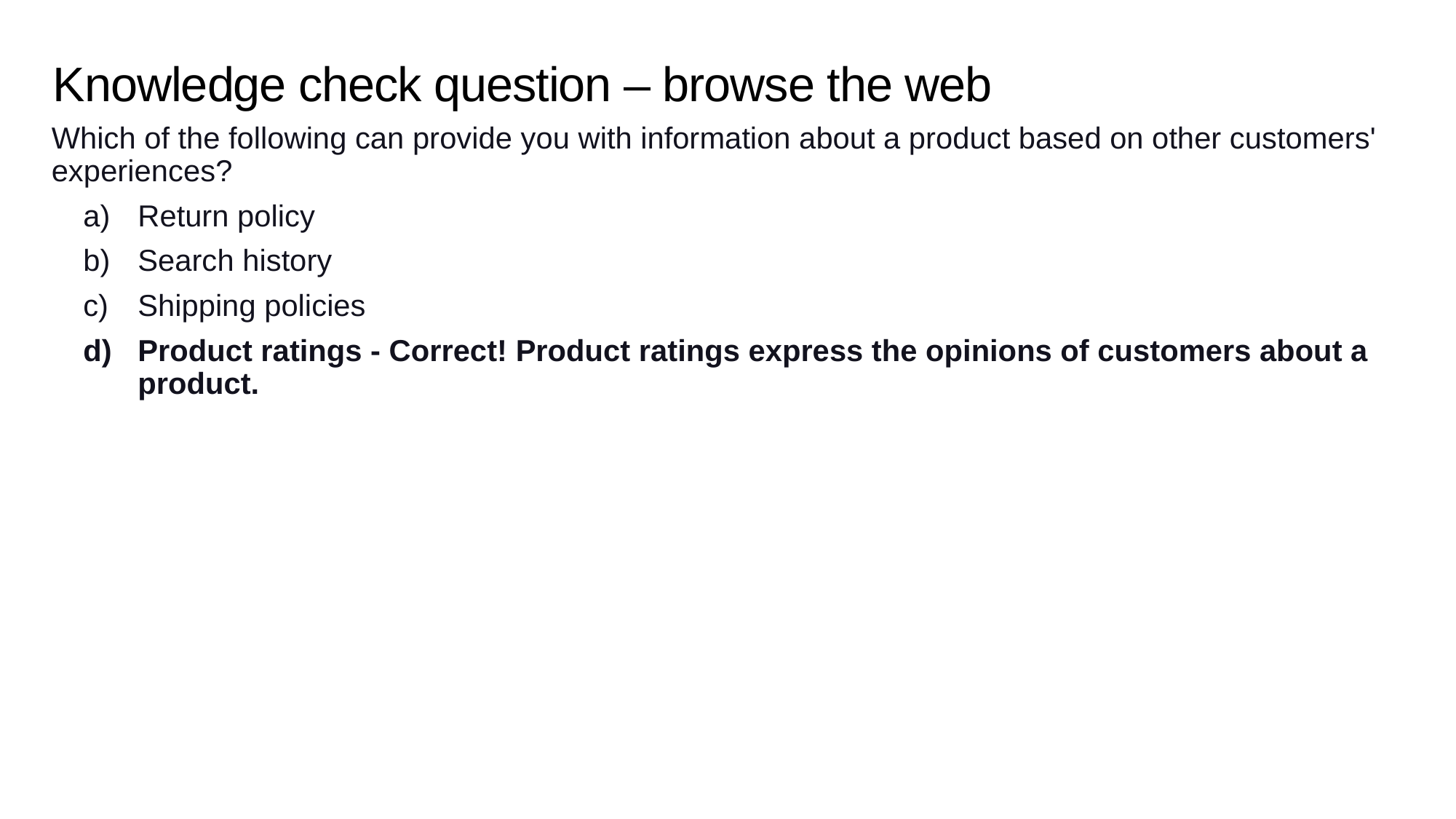

# Knowledge check question – browse the web
Which of the following can provide you with information about a product based on other customers' experiences?
Return policy
Search history
Shipping policies
Product ratings - Correct! Product ratings express the opinions of customers about a product.